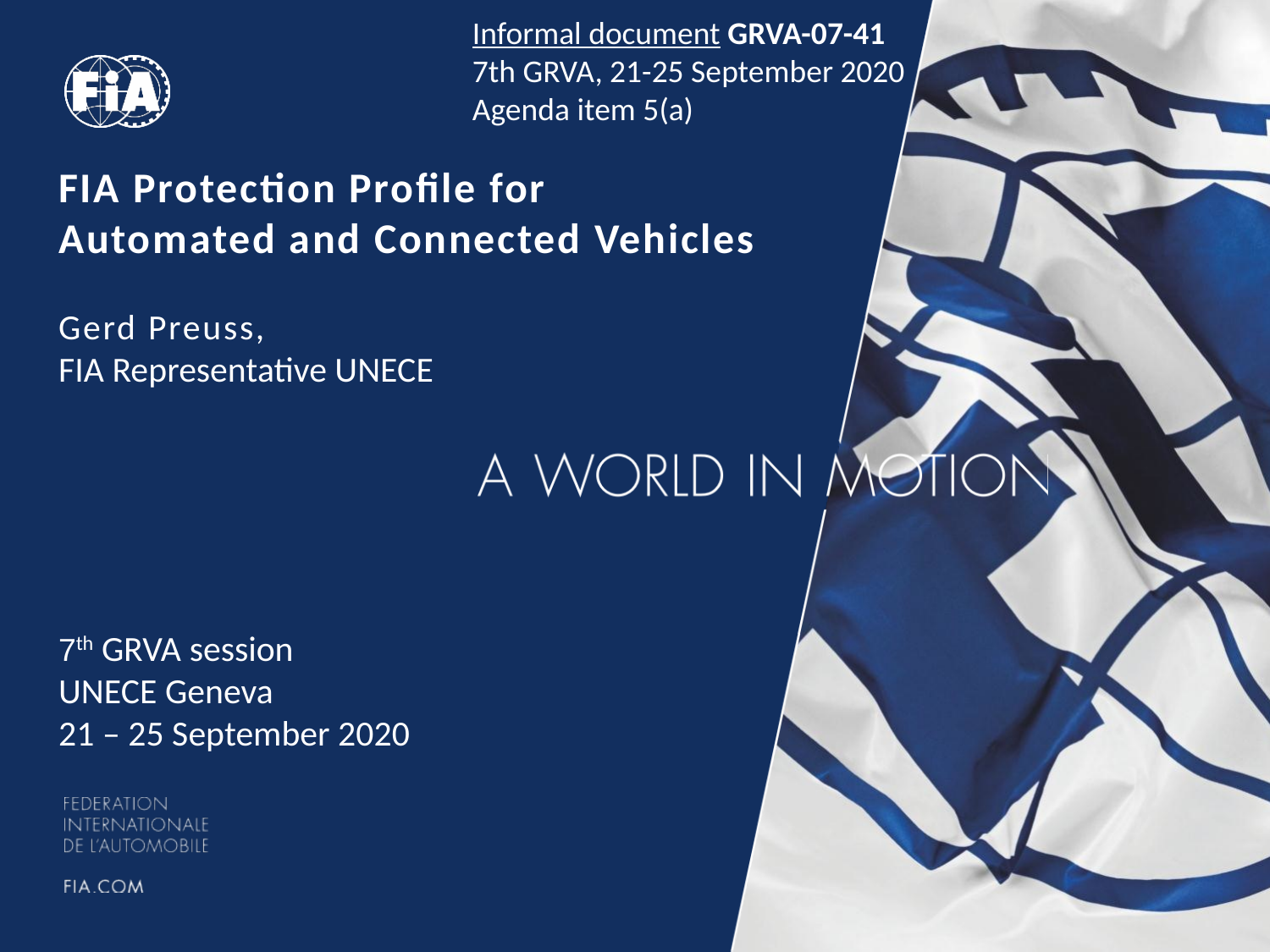

Informal document GRVA-07-41
7th GRVA, 21-25 September 2020
Agenda item 5(a)
# FIA Protection Profile for Automated and Connected Vehicles
Gerd Preuss,
FIA Representative UNECE
7th GRVA session
UNECE Geneva
21 – 25 September 2020